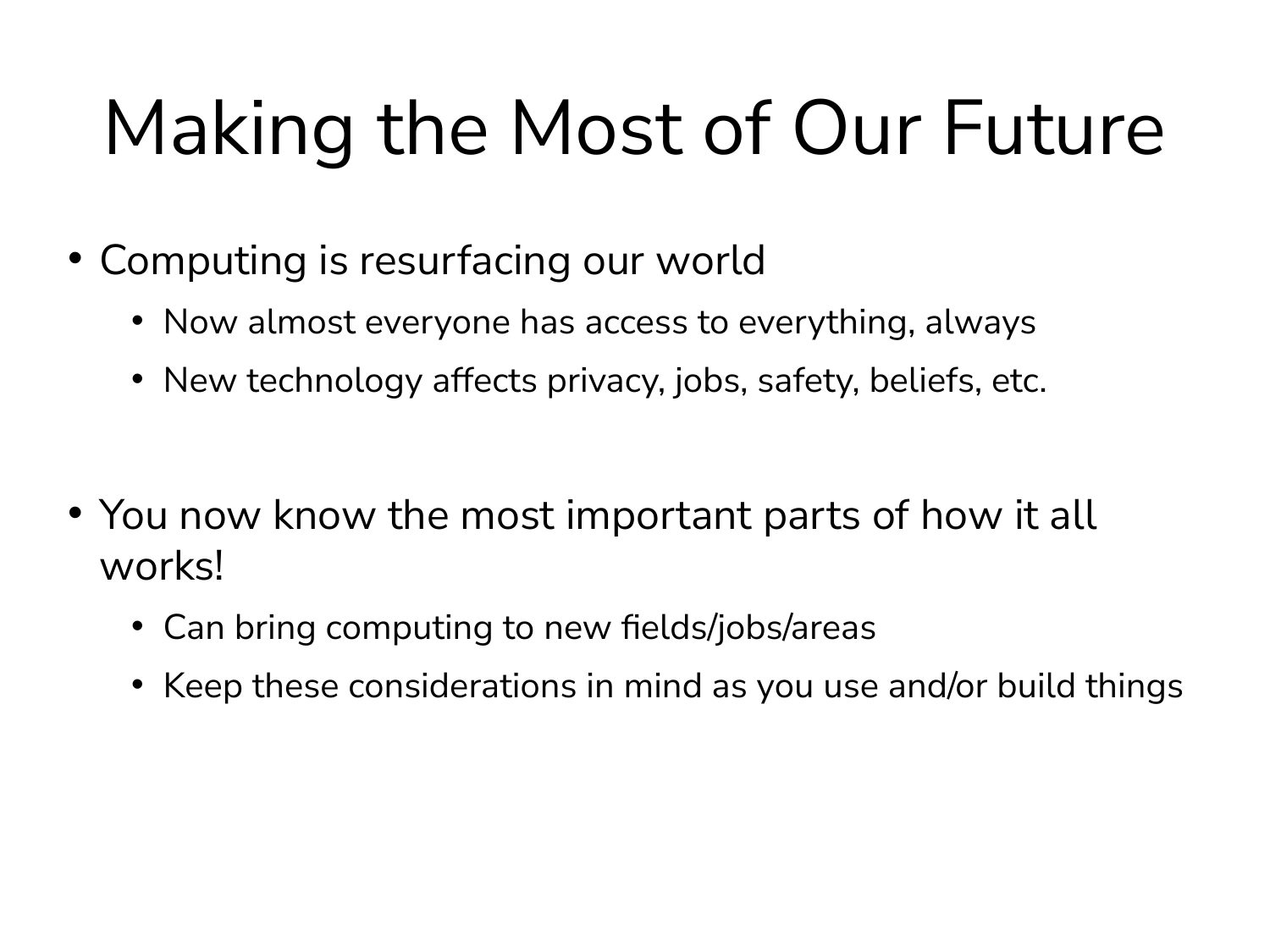

# Making the Most of Our Future
Computing is resurfacing our world
Now almost everyone has access to everything, always
New technology affects privacy, jobs, safety, beliefs, etc.

You now know the most important parts of how it all works!
Can bring computing to new fields/jobs/areas
Keep these considerations in mind as you use and/or build things